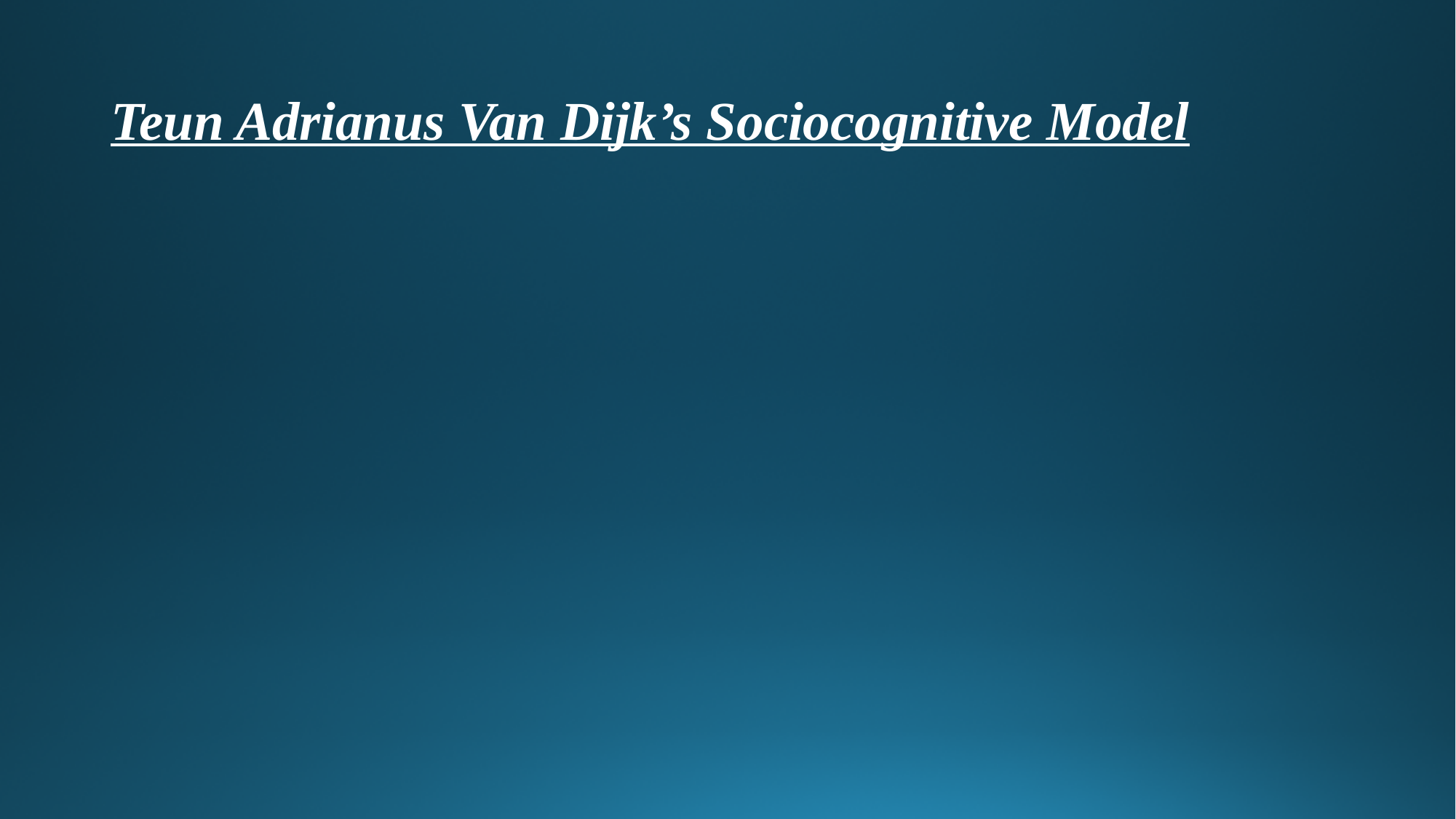

# Teun Adrianus Van Dijk’s Sociocognitive Model